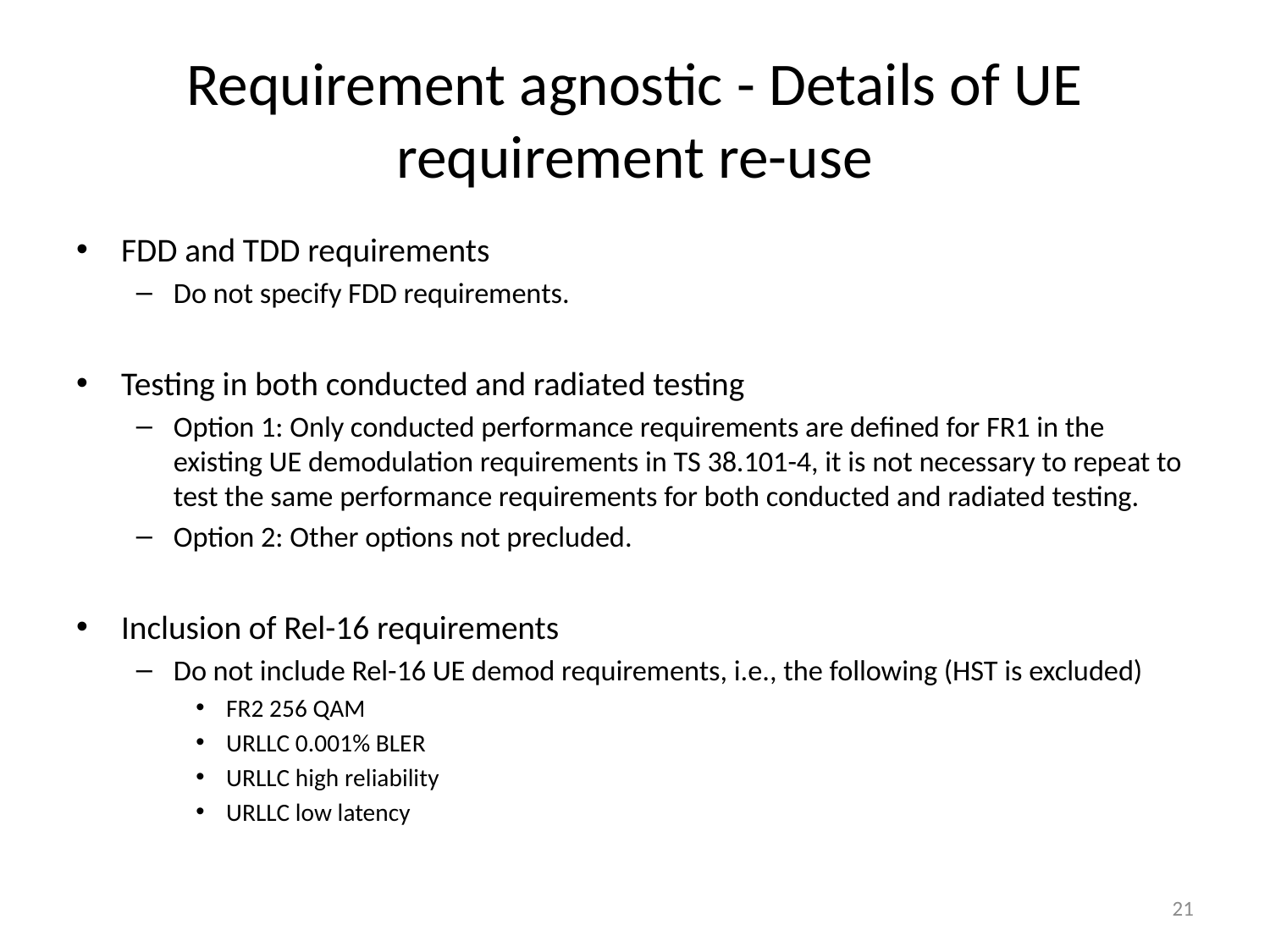

# Requirement agnostic - Details of UE requirement re-use
FDD and TDD requirements
Do not specify FDD requirements.

Testing in both conducted and radiated testing
Option 1: Only conducted performance requirements are defined for FR1 in the existing UE demodulation requirements in TS 38.101-4, it is not necessary to repeat to test the same performance requirements for both conducted and radiated testing.
Option 2: Other options not precluded.

Inclusion of Rel-16 requirements
Do not include Rel-16 UE demod requirements, i.e., the following (HST is excluded)
FR2 256 QAM
URLLC 0.001% BLER
URLLC high reliability
URLLC low latency
21